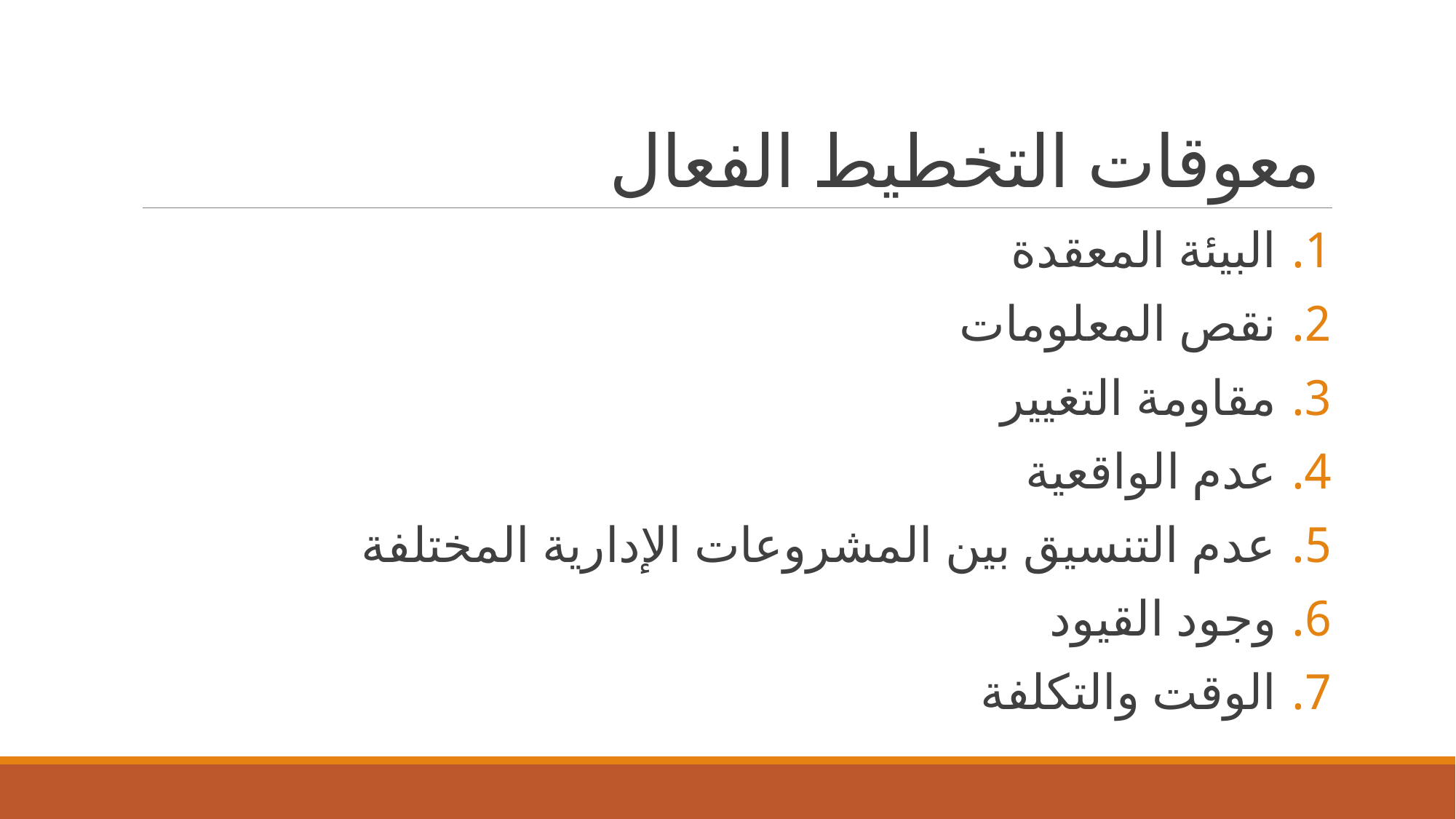

# معوقات التخطيط الفعال
البيئة المعقدة
نقص المعلومات
مقاومة التغيير
عدم الواقعية
عدم التنسيق بين المشروعات الإدارية المختلفة
وجود القيود
الوقت والتكلفة